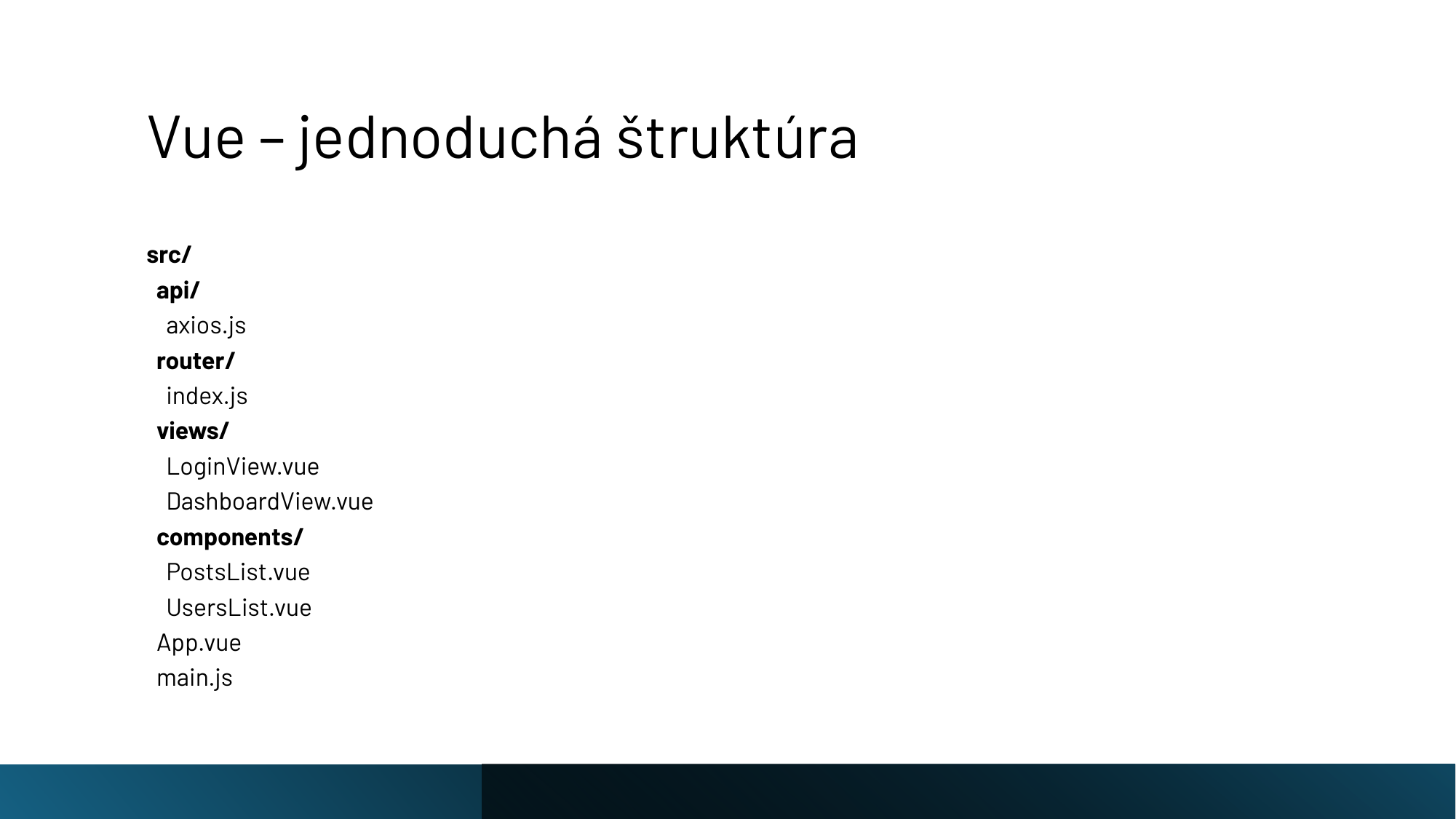

# Vue – jednoduchá štruktúra
src/
  api/
    axios.js
  router/
    index.js
  views/
    LoginView.vue
    DashboardView.vue
  components/
    PostsList.vue
    UsersList.vue
  App.vue
  main.js